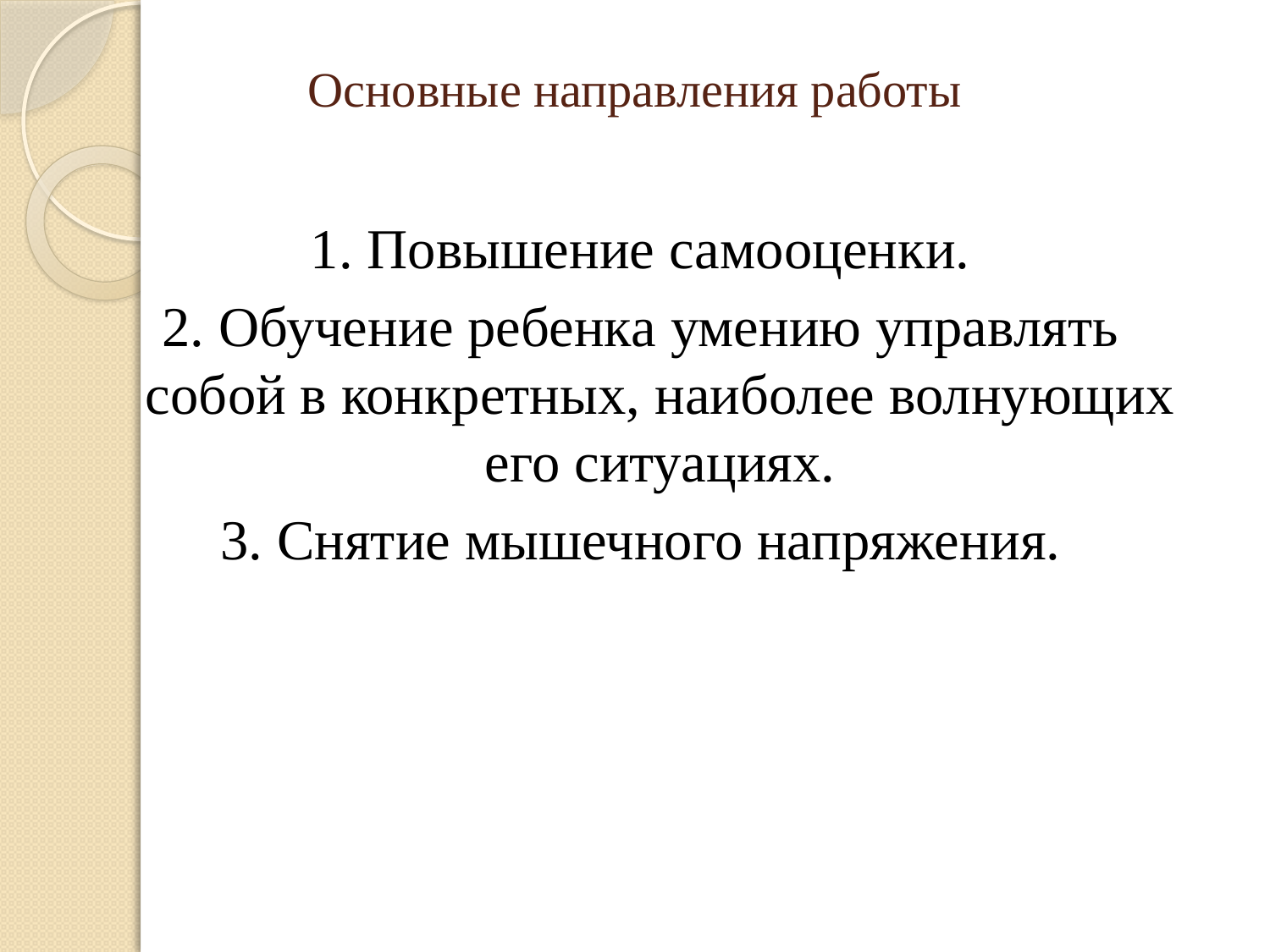

# Основные направления работы
1. Повышение самооценки.
2. Обучение ребенка умению управлять собой в конкретных, наиболее волнующих его ситуациях.
3. Снятие мышечного напряжения.